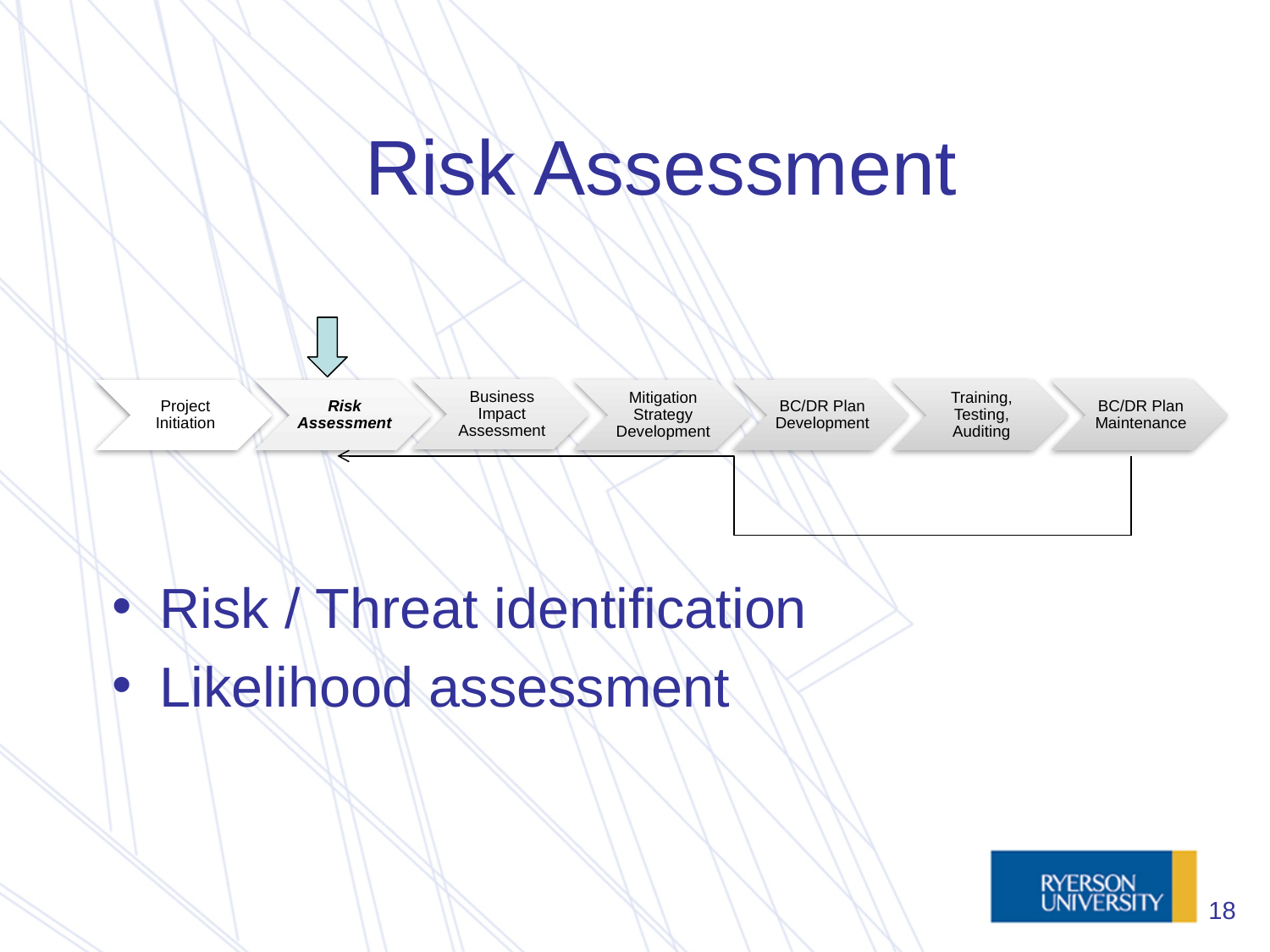

# Risk Assessment
Project Initiation
Risk Assessment
Business Impact Assessment
Mitigation Strategy Development
BC/DR Plan Development
Training, Testing, Auditing
BC/DR Plan Maintenance

Risk / Threat identification
Likelihood assessment

18